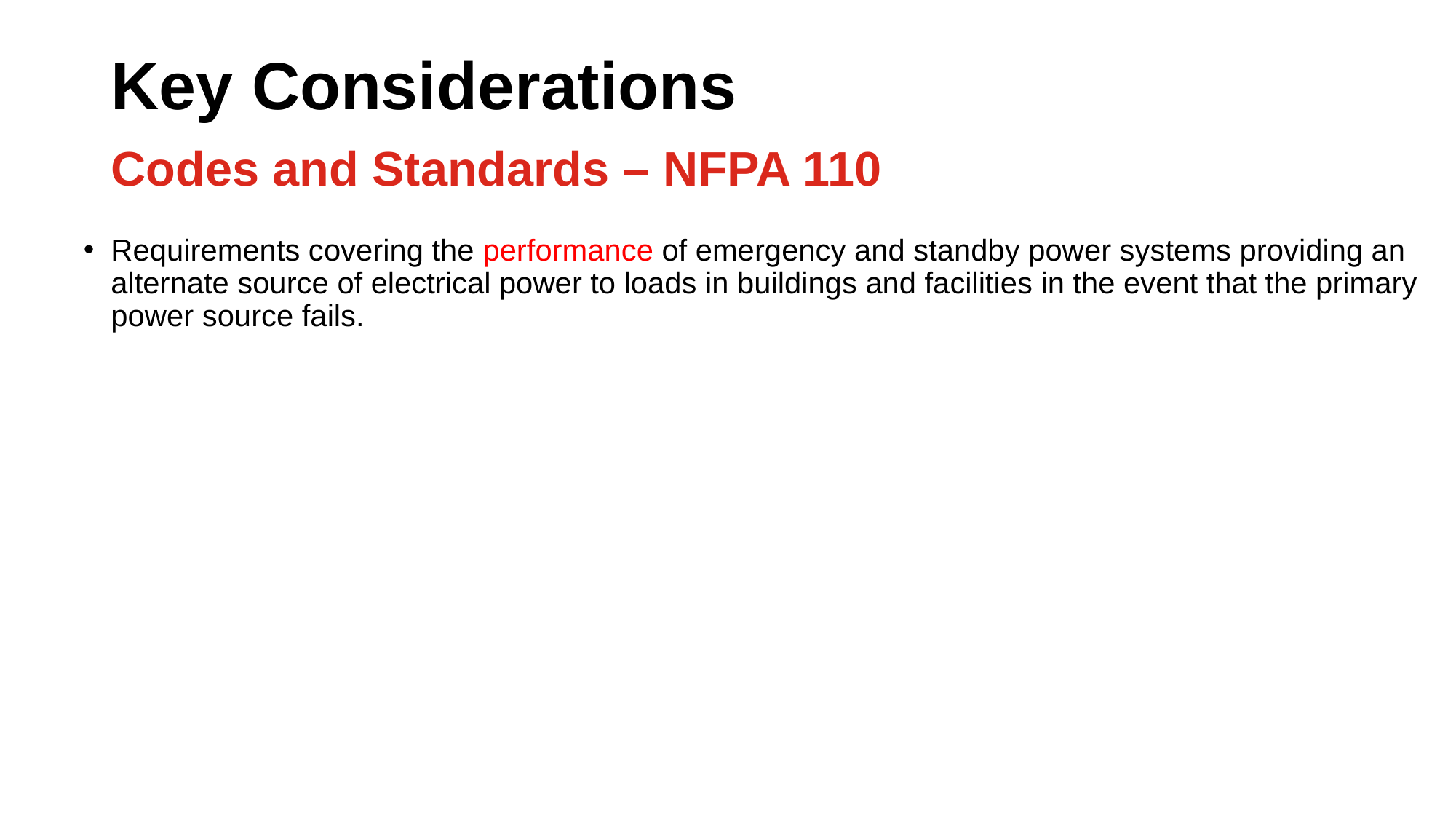

# Key Considerations Codes and Standards – NFPA 110
Requirements covering the performance of emergency and standby power systems providing an alternate source of electrical power to loads in buildings and facilities in the event that the primary power source fails.